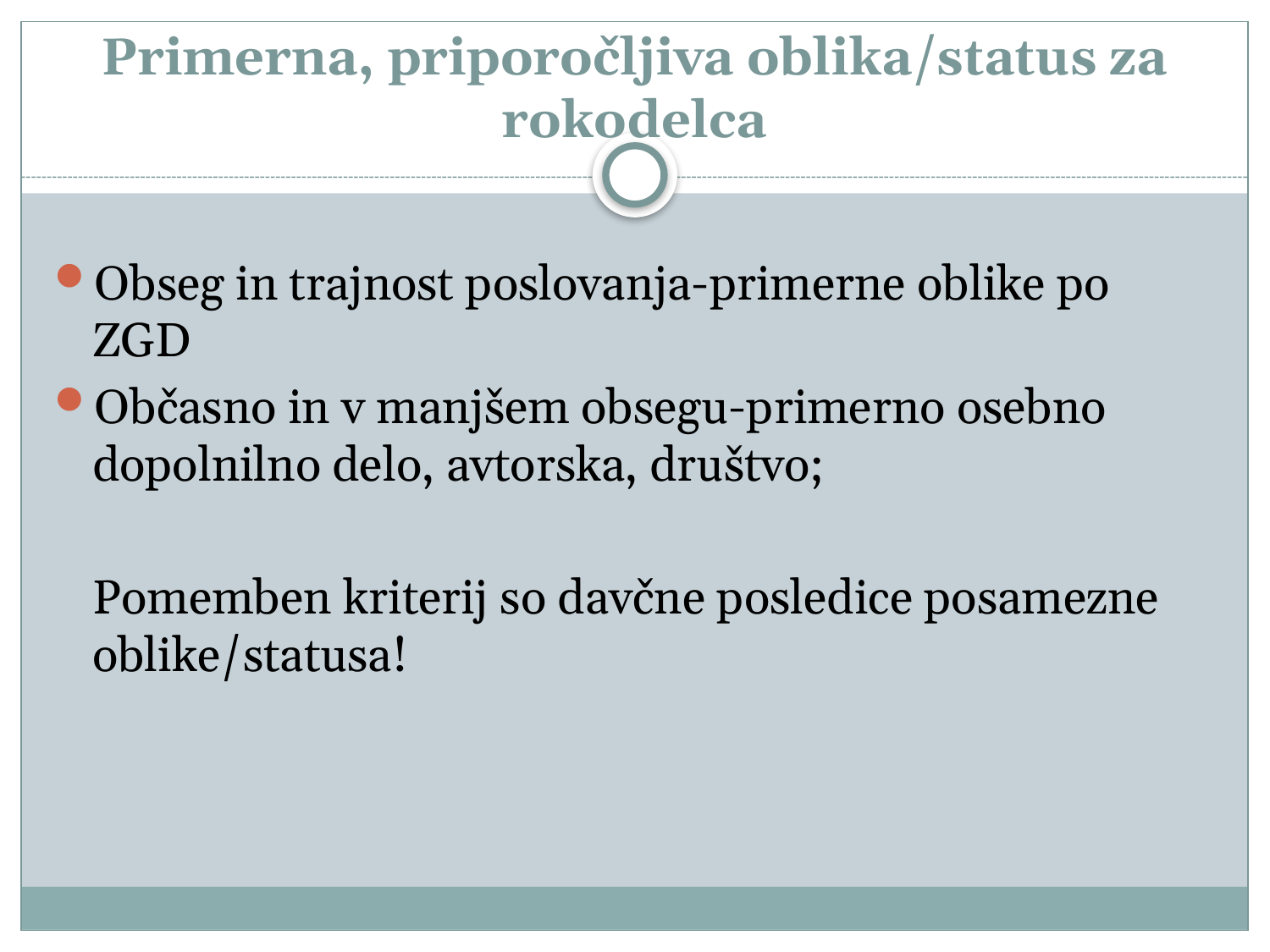

# Primerna, priporočljiva oblika/status za rokodelca
Obseg in trajnost poslovanja-primerne oblike po ZGD
Občasno in v manjšem obsegu-primerno osebno dopolnilno delo, avtorska, društvo;

	Pomemben kriterij so davčne posledice posamezne oblike/statusa!